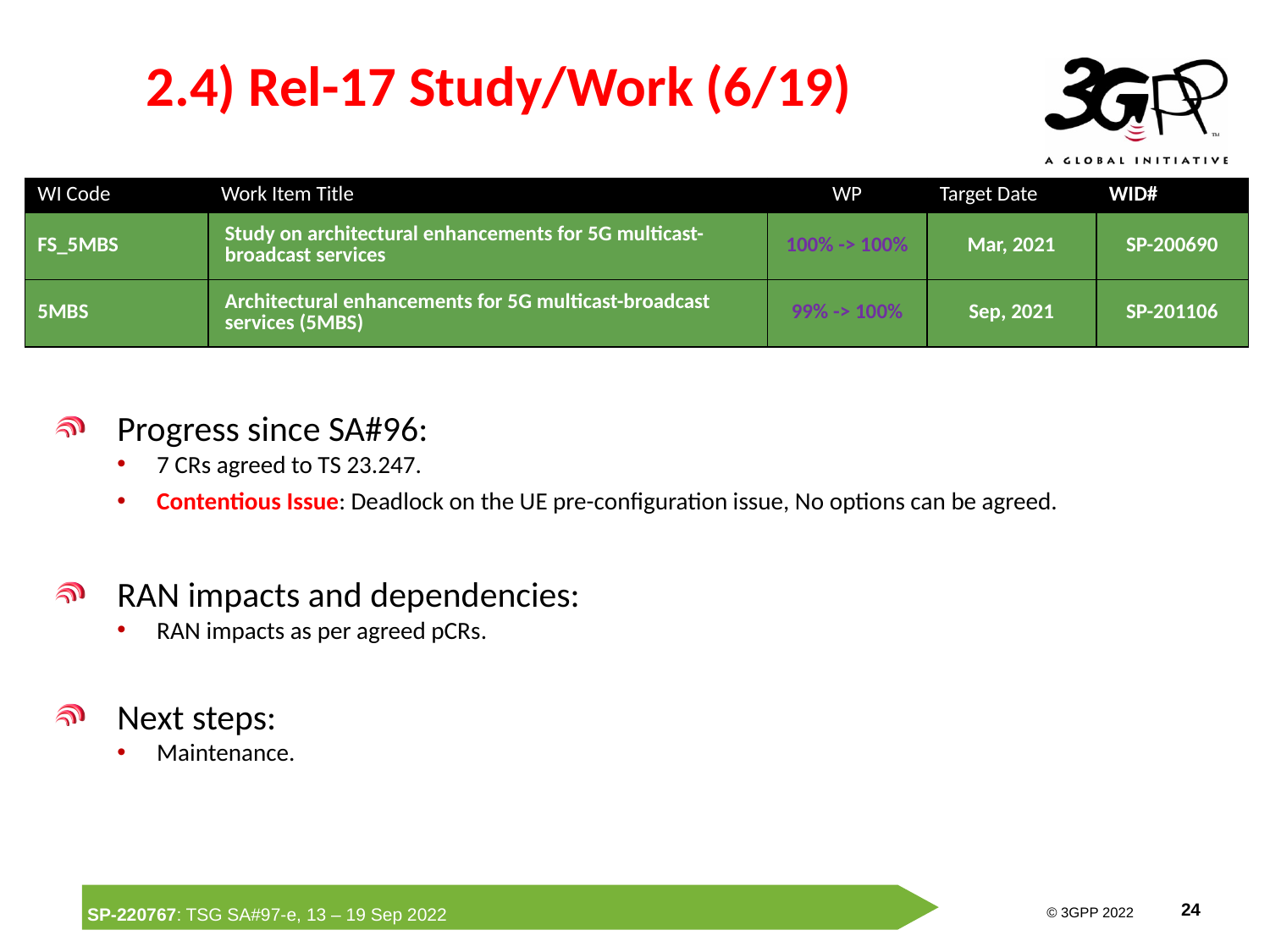

# 2.4) Rel-17 Study/Work (6/19)
| WI Code | Work Item Title | WP | Target Date | WID# |
| --- | --- | --- | --- | --- |
| FS\_5MBS | Study on architectural enhancements for 5G multicast-broadcast services | 100% -> 100% | Mar, 2021 | SP-200690 |
| 5MBS | Architectural enhancements for 5G multicast-broadcast services (5MBS) | 99% -> 100% | Sep, 2021 | SP-201106 |
Progress since SA#96:
7 CRs agreed to TS 23.247.
Contentious Issue: Deadlock on the UE pre-configuration issue, No options can be agreed.

RAN impacts and dependencies:
RAN impacts as per agreed pCRs.

Next steps:
Maintenance.